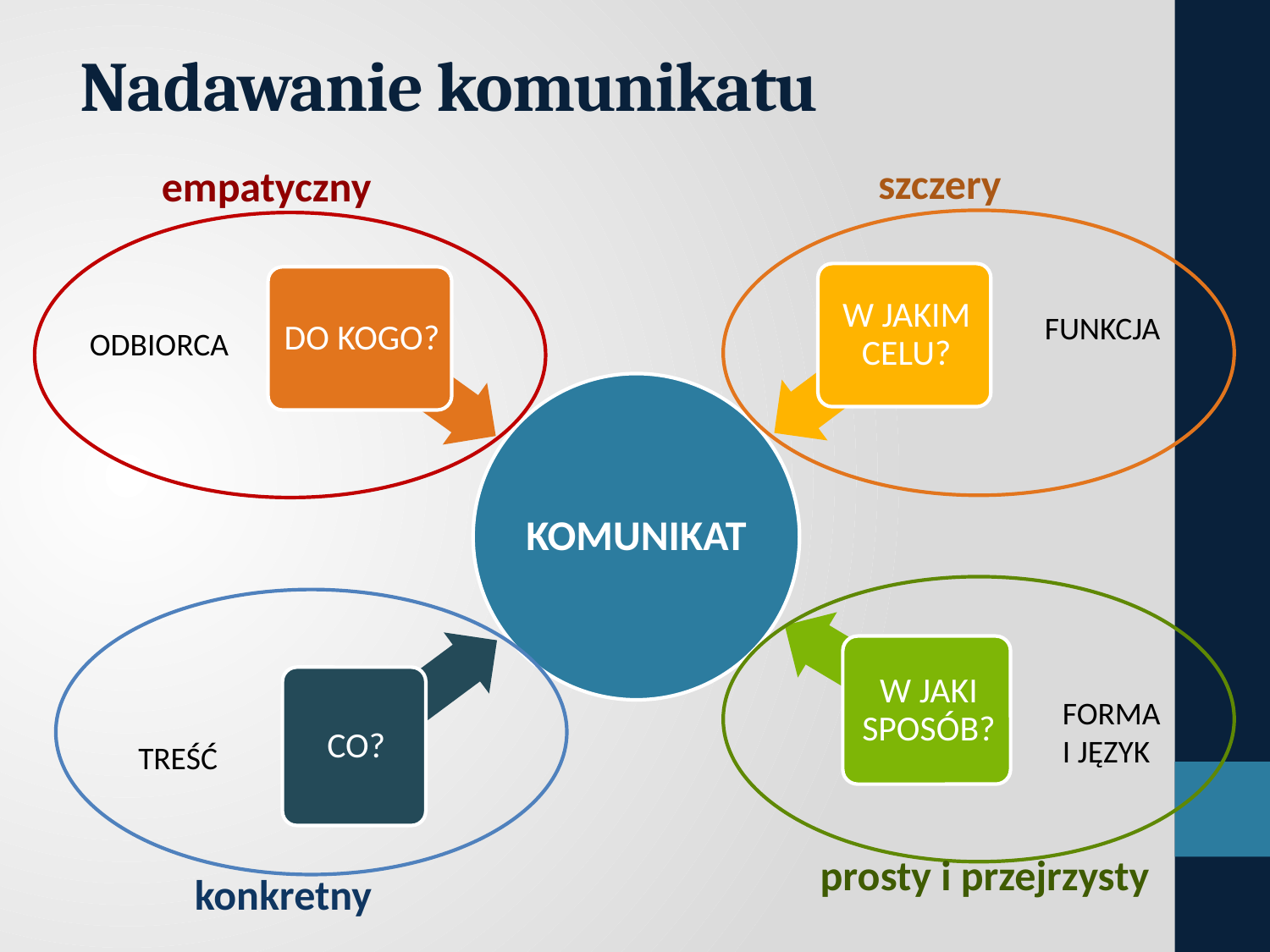

# Nadawanie komunikatu
szczery
empatyczny
KOMUNIKAT
CO?
DO KOGO?
W JAKIM CELU?
W JAKI SPOSÓB?

FUNKCJA
ODBIORCA

FORMA I JĘZYK
TREŚĆ
prosty i przejrzysty
konkretny